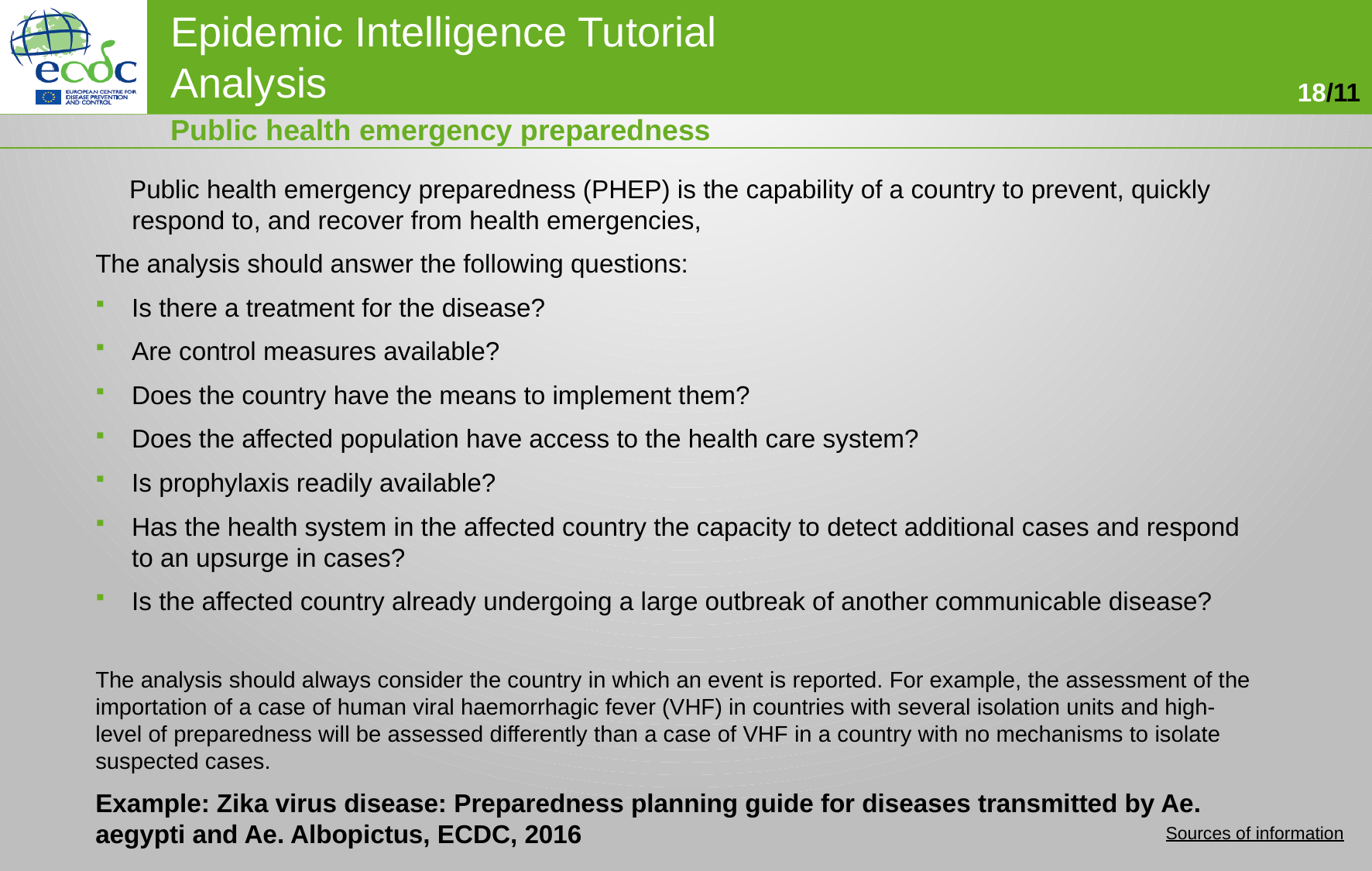

Public health emergency preparedness
Public health emergency preparedness (PHEP) is the capability of a country to prevent, quickly respond to, and recover from health emergencies,
The analysis should answer the following questions:
Is there a treatment for the disease?
Are control measures available?
Does the country have the means to implement them?
Does the affected population have access to the health care system?
Is prophylaxis readily available?
Has the health system in the affected country the capacity to detect additional cases and respond to an upsurge in cases?
Is the affected country already undergoing a large outbreak of another communicable disease?

The analysis should always consider the country in which an event is reported. For example, the assessment of the importation of a case of human viral haemorrhagic fever (VHF) in countries with several isolation units and high-level of preparedness will be assessed differently than a case of VHF in a country with no mechanisms to isolate suspected cases.
Example: Zika virus disease: Preparedness planning guide for diseases transmitted by Ae. aegypti and Ae. Albopictus, ECDC, 2016
Diseases and control measures information
WHO: http://www.who.int/topics/en/
ECDC: http://www.ecdc.europa.eu/en/healthtopics/Pages/AZIndex.aspx
CDC: http://www.cdc.gov/DiseasesConditions/

Health care system:
WHO: http://www.who.int/gho/countries/en/index.html
World bank: http://data.worldbank.org/topic/health
Sources of information